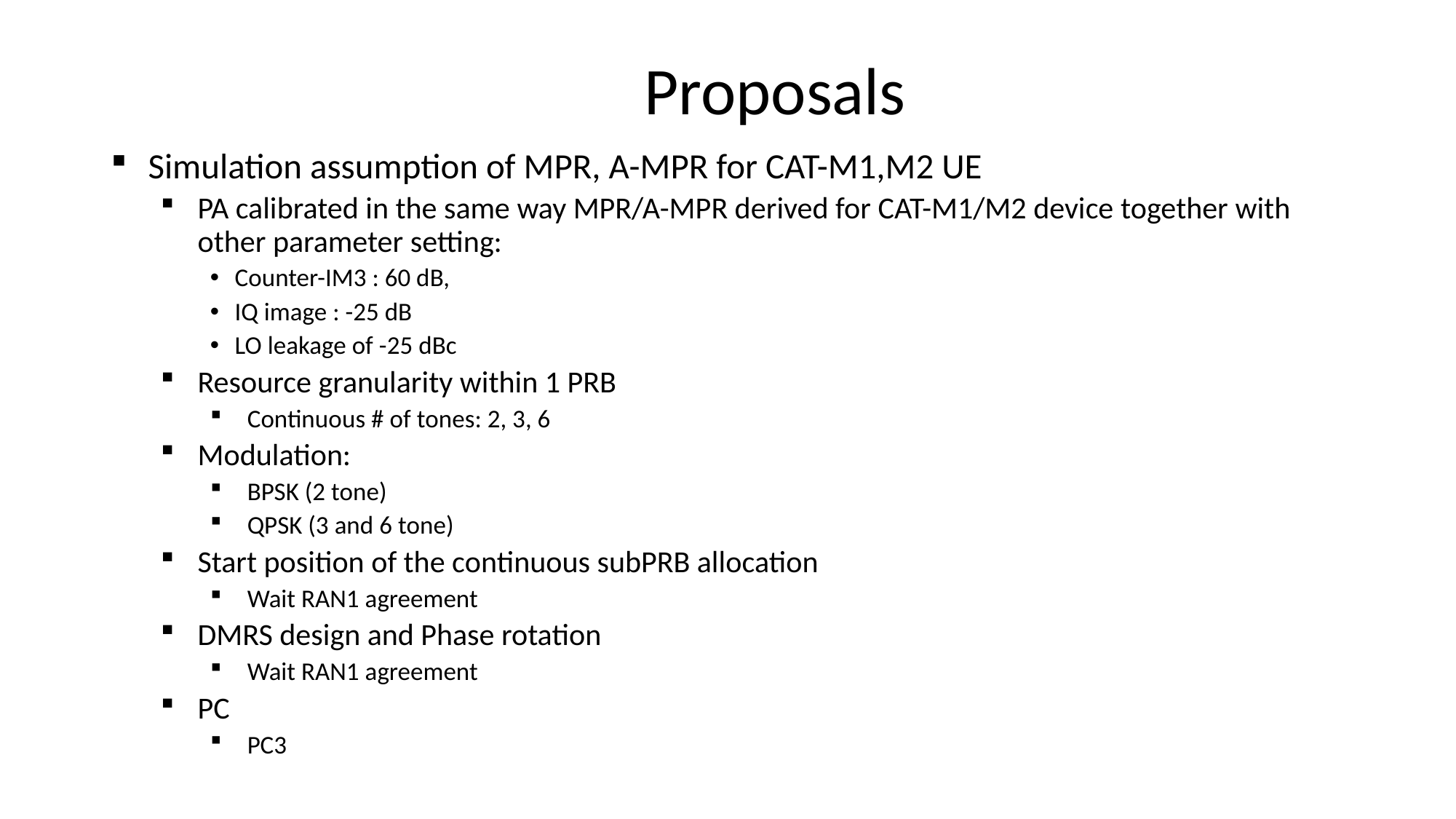

# Proposals
Simulation assumption of MPR, A-MPR for CAT-M1,M2 UE
PA calibrated in the same way MPR/A-MPR derived for CAT-M1/M2 device together with other parameter setting:
Counter-IM3 : 60 dB,
IQ image : -25 dB
LO leakage of -25 dBc
Resource granularity within 1 PRB
Continuous # of tones: 2, 3, 6
Modulation:
BPSK (2 tone)
QPSK (3 and 6 tone)
Start position of the continuous subPRB allocation
Wait RAN1 agreement
DMRS design and Phase rotation
Wait RAN1 agreement
PC
PC3